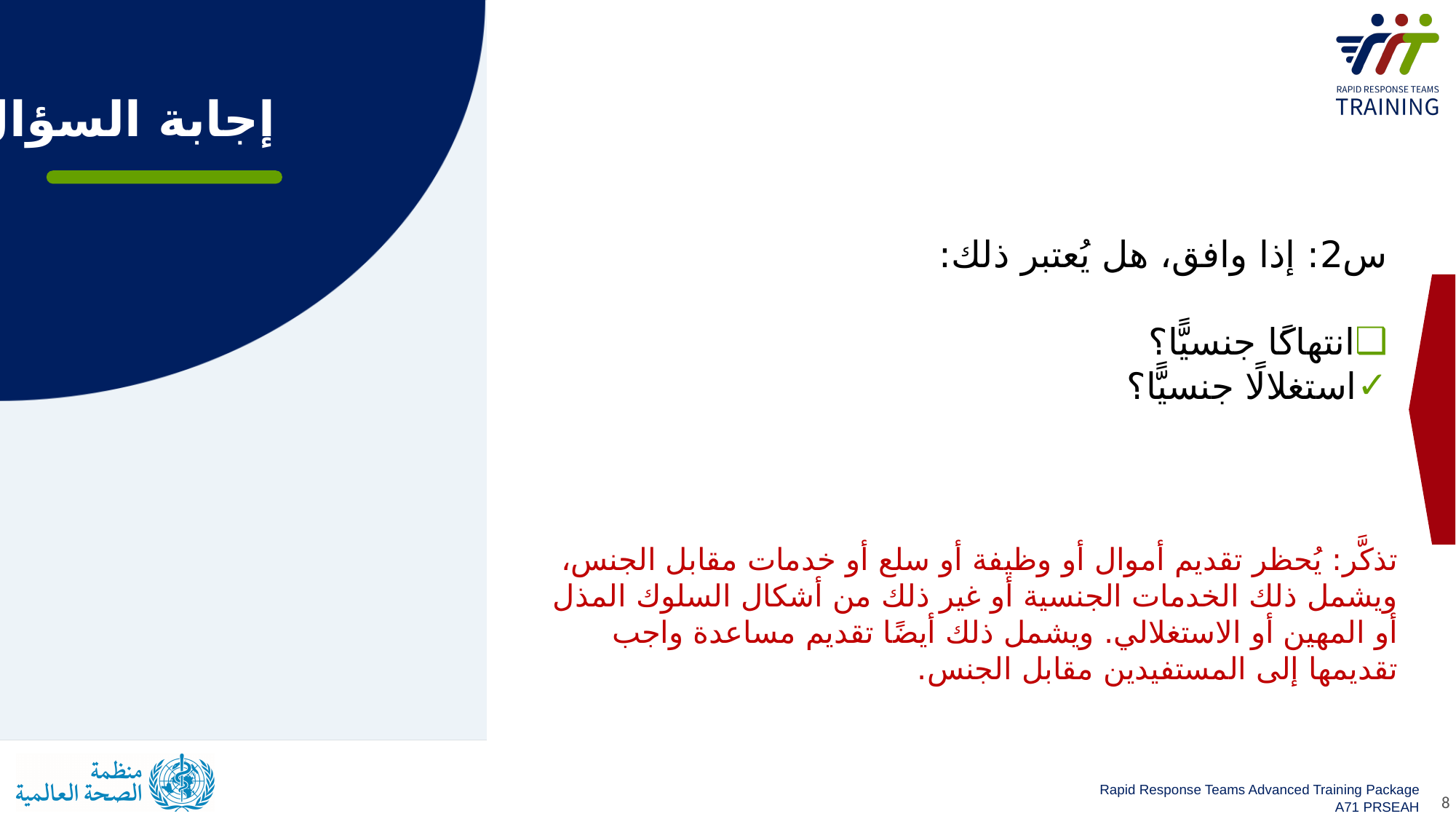

س2: إذا وافق، هل يُعتبر ذلك:

انتهاكًا جنسيًّا؟
استغلالًا جنسيًّا؟

# إجابة السؤال 2

تذكَّر: يُحظر تقديم أموال أو وظيفة أو سلع أو خدمات مقابل الجنس، ويشمل ذلك الخدمات الجنسية أو غير ذلك من أشكال السلوك المذل أو المهين أو الاستغلالي. ويشمل ذلك أيضًا تقديم مساعدة واجب تقديمها إلى المستفيدين مقابل الجنس.
8